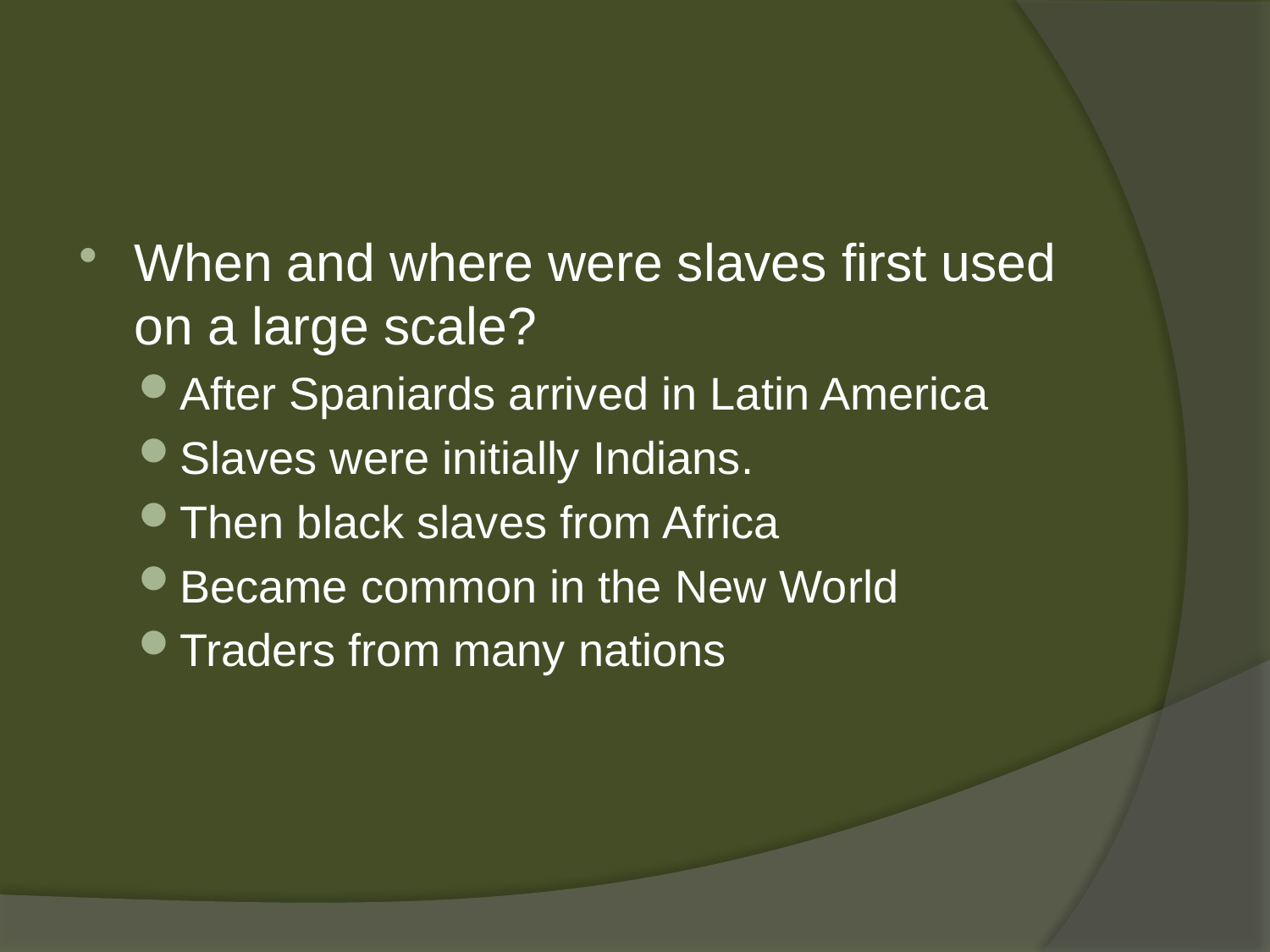

#
When and where were slaves first used on a large scale?
After Spaniards arrived in Latin America
Slaves were initially Indians.
Then black slaves from Africa
Became common in the New World
Traders from many nations